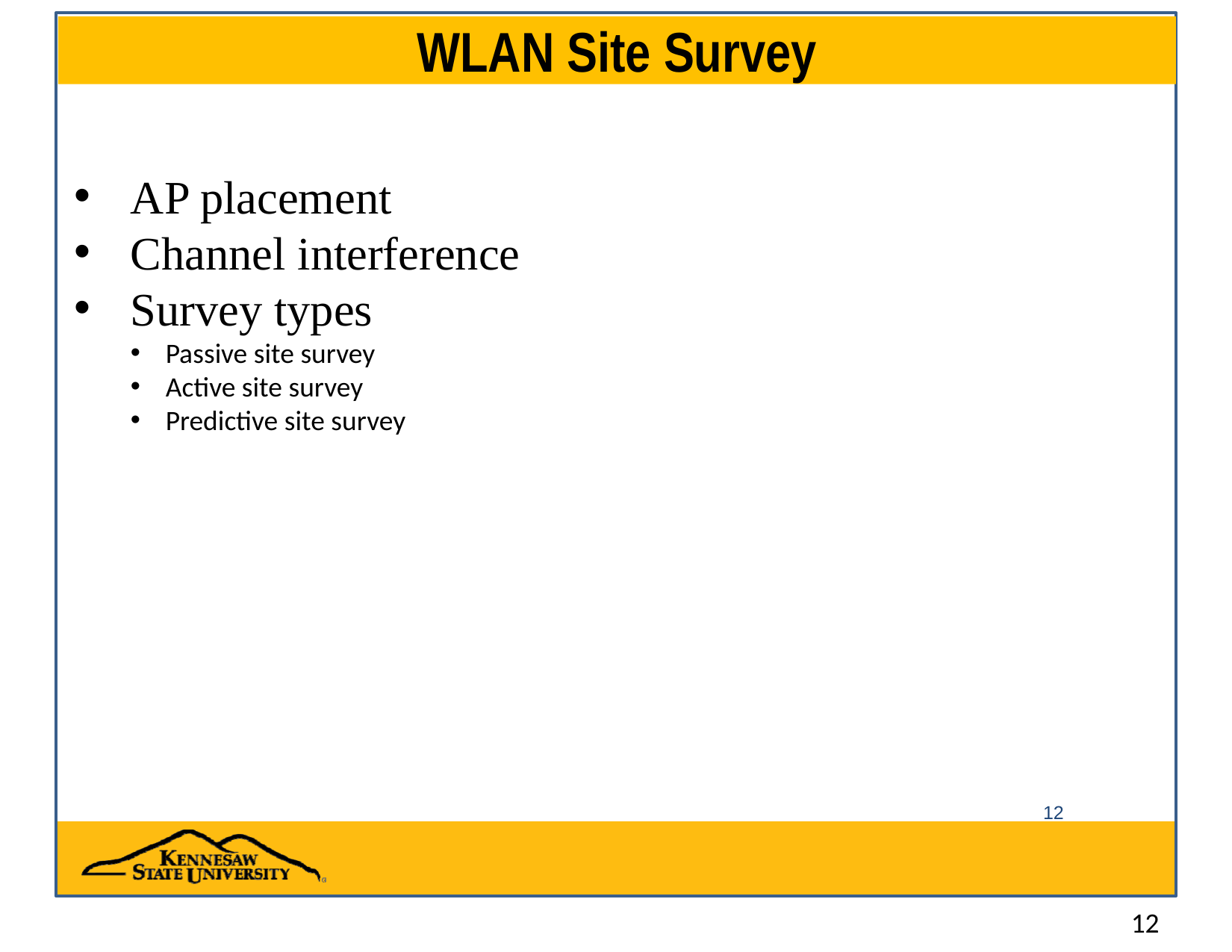

# WLAN Site Survey
AP placement
Channel interference
Survey types
Passive site survey
Active site survey
Predictive site survey
12